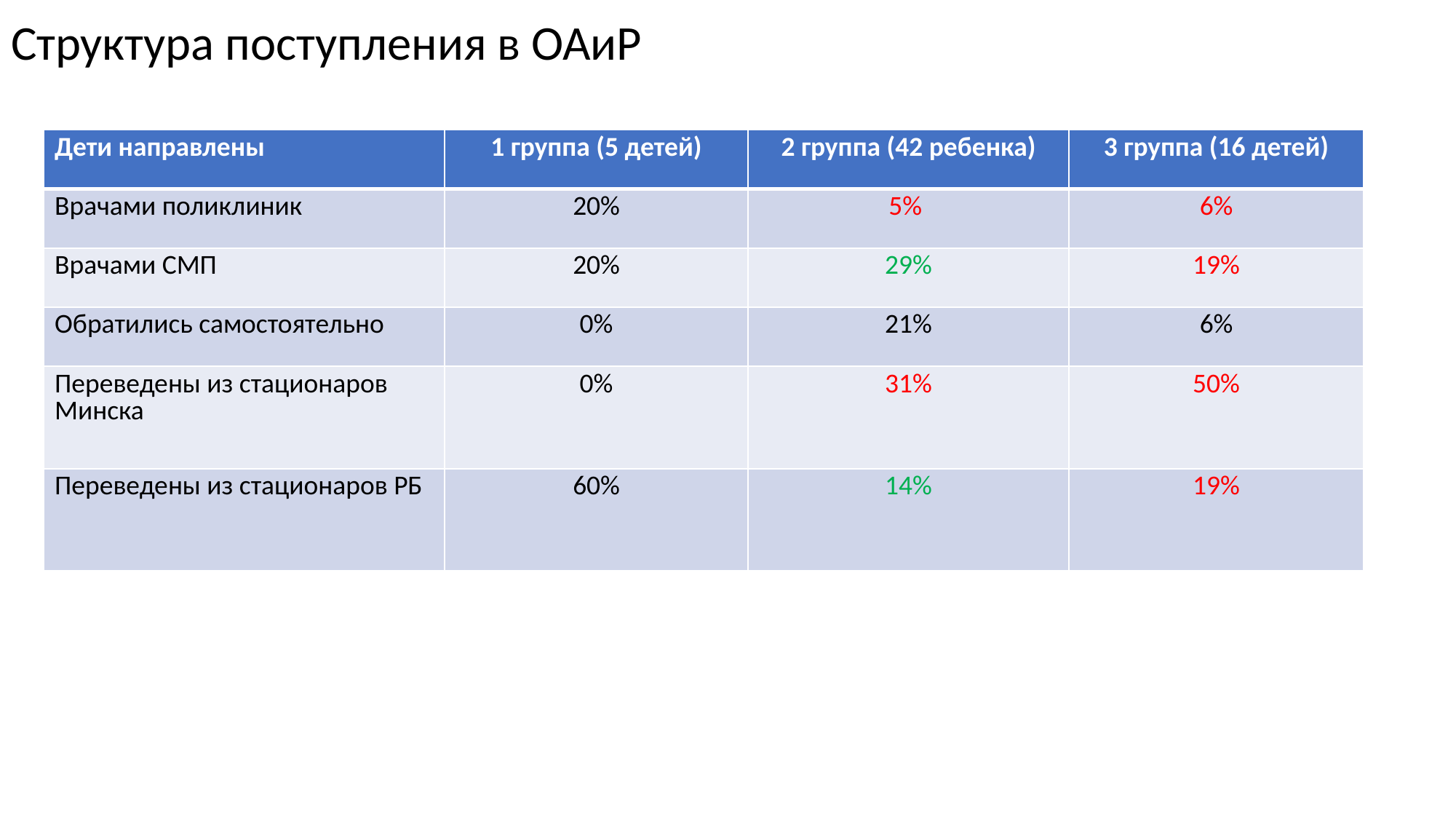

# Структура поступления в ОАиР
| Дети направлены | 1 группа (5 детей) | 2 группа (42 ребенка) | 3 группа (16 детей) |
| --- | --- | --- | --- |
| Врачами поликлиник | 20% | 5% | 6% |
| Врачами СМП | 20% | 29% | 19% |
| Обратились самостоятельно | 0% | 21% | 6% |
| Переведены из стационаров Минска | 0% | 31% | 50% |
| Переведены из стационаров РБ | 60% | 14% | 19% |